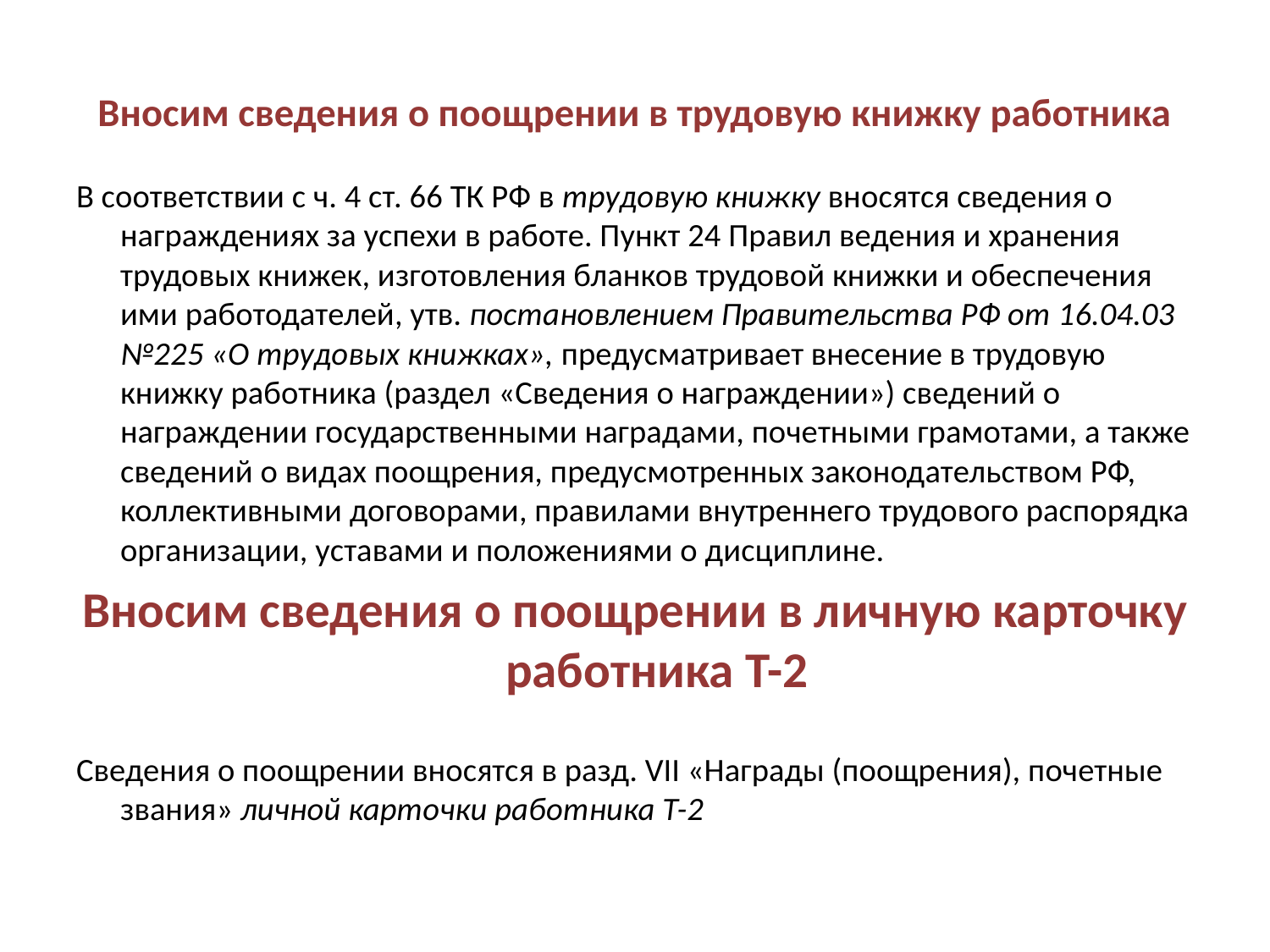

# Вносим сведения о поощрении в трудовую книжку работника
В соответствии с ч. 4 ст. 66 ТК РФ в трудовую книжку вносятся сведения о награждениях за успехи в работе. Пункт 24 Правил ведения и хранения трудовых книжек, изготовления бланков трудовой книжки и обеспечения ими работодателей, утв. постановлением Правительства РФ от 16.04.03 №225 «О трудовых книжках», предусматривает внесение в трудовую книжку работника (раздел «Сведения о награждении») сведений о награждении государственными наградами, почетными грамотами, а также сведений о видах поощрения, предусмотренных законодательством РФ, коллективными договорами, правилами внутреннего трудового распорядка организации, уставами и положениями о дисциплине.
Вносим сведения о поощрении в личную карточку работника Т-2

Сведения о поощрении вносятся в разд. VII «Награды (поощрения), почетные звания» личной карточки работника Т-2